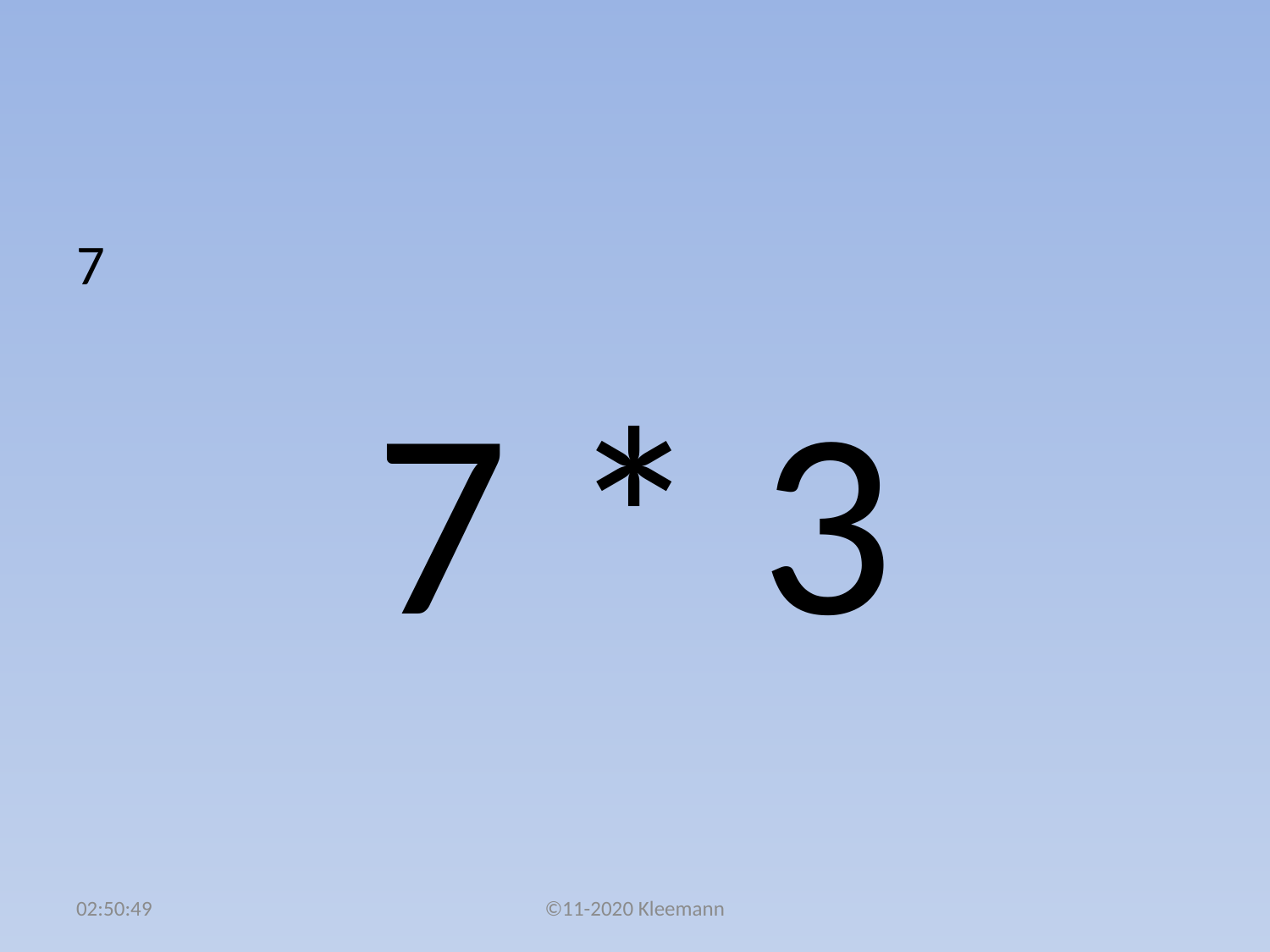

#
7
7 * 3
02:50:49
©11-2020 Kleemann